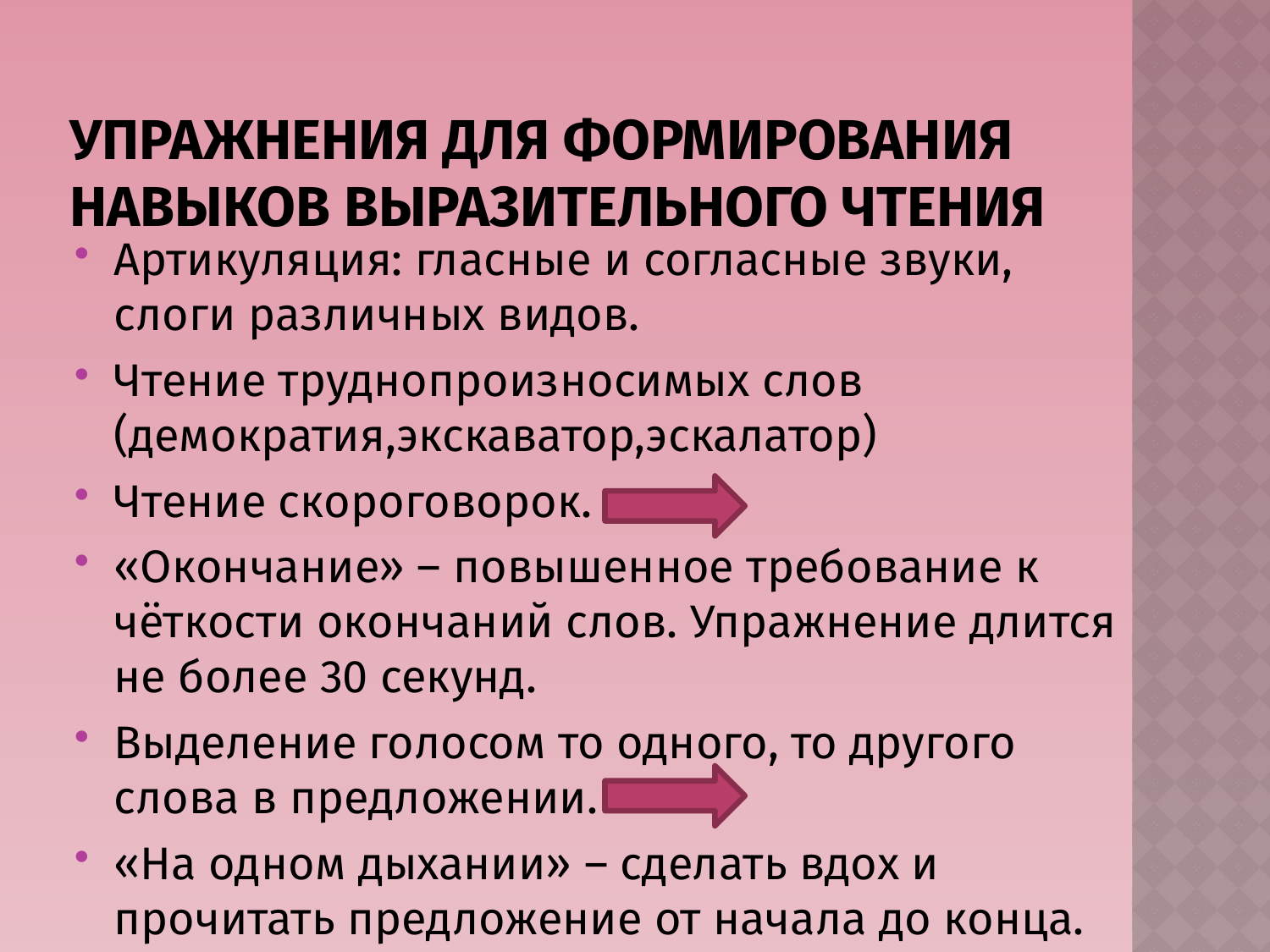

# Упражнения для формирования навыков выразительного чтения
Артикуляция: гласные и согласные звуки, слоги различных видов.
Чтение труднопроизносимых слов (демократия,экскаватор,эскалатор)
Чтение скороговорок.
«Окончание» – повышенное требование к чёткости окончаний слов. Упражнение длится не более 30 секунд.
Выделение голосом то одного, то другого слова в предложении.
«На одном дыхании» – сделать вдох и прочитать предложение от начала до конца.